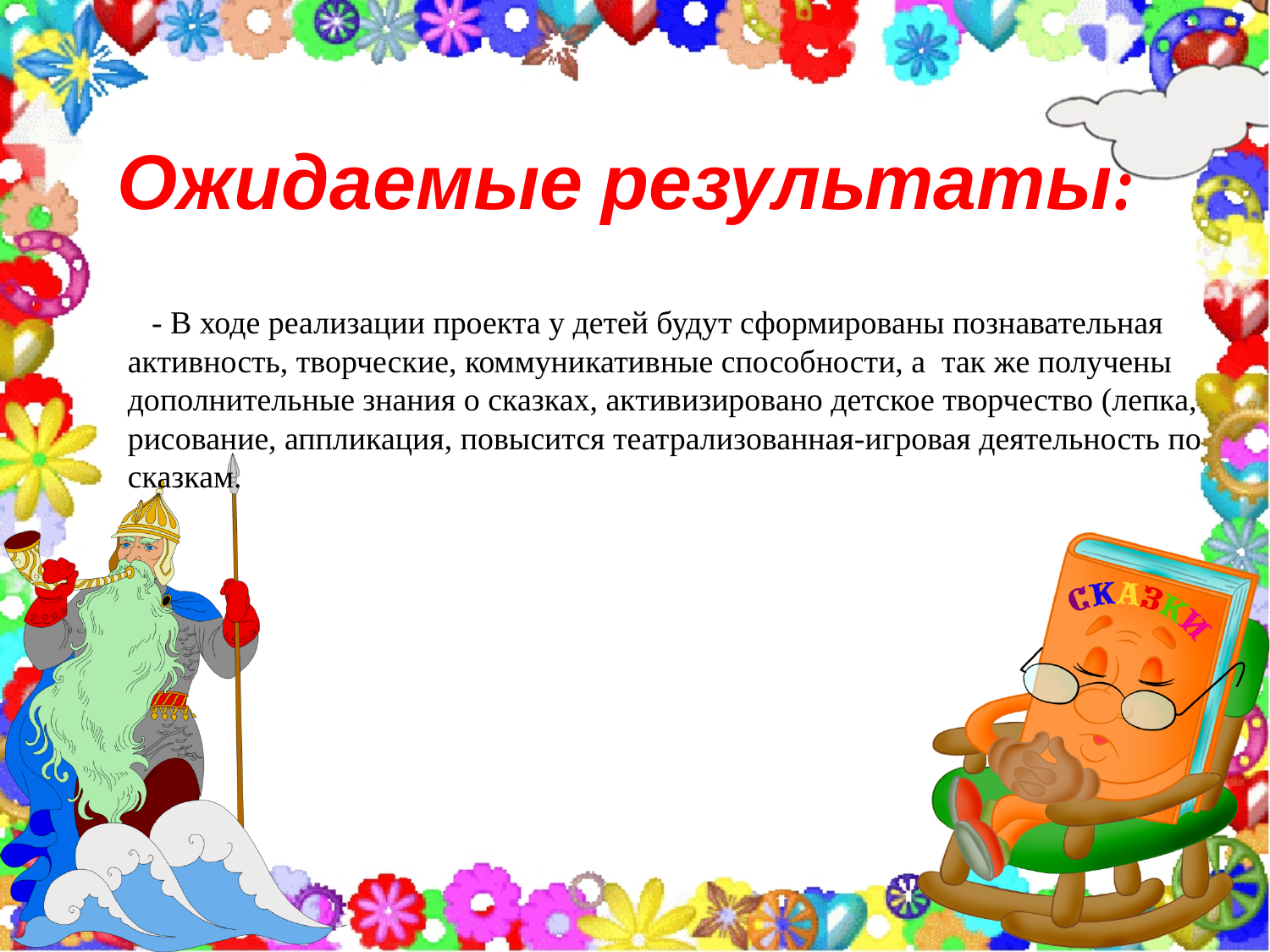

# Ожидаемые результаты:

	- В ходе реализации проекта у детей будут сформированы познавательная активность, творческие, коммуникативные способности, а  так же получены  дополнительные знания о сказках, активизировано детское творчество (лепка, рисование, аппликация, повысится театрализованная-игровая деятельность по сказкам.